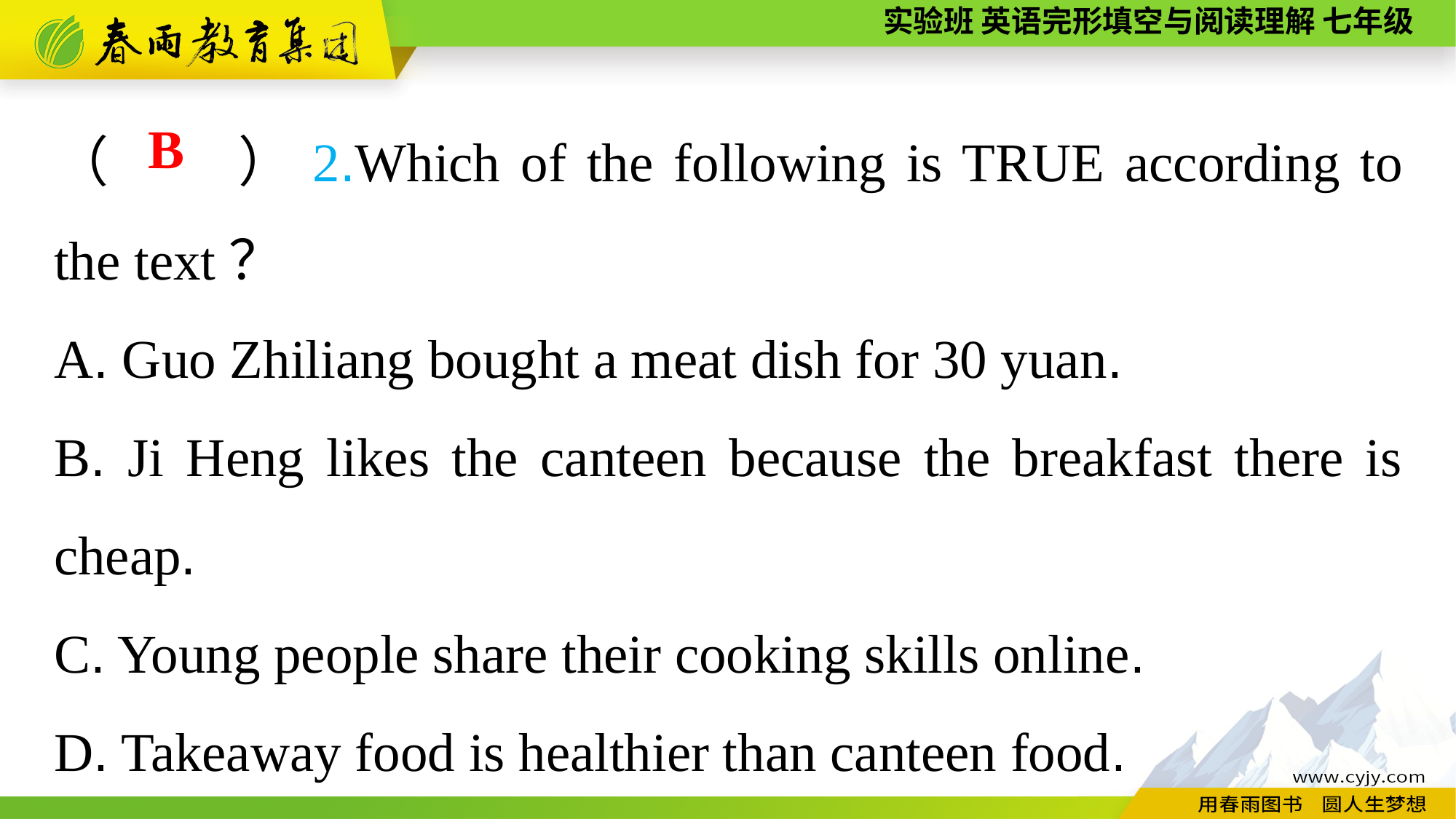

（　　）2.Which of the following is TRUE according to the text？
A. Guo Zhiliang bought a meat dish for 30 yuan.
B. Ji Heng likes the canteen because the breakfast there is cheap.
C. Young people share their cooking skills online.
D. Takeaway food is healthier than canteen food.
B